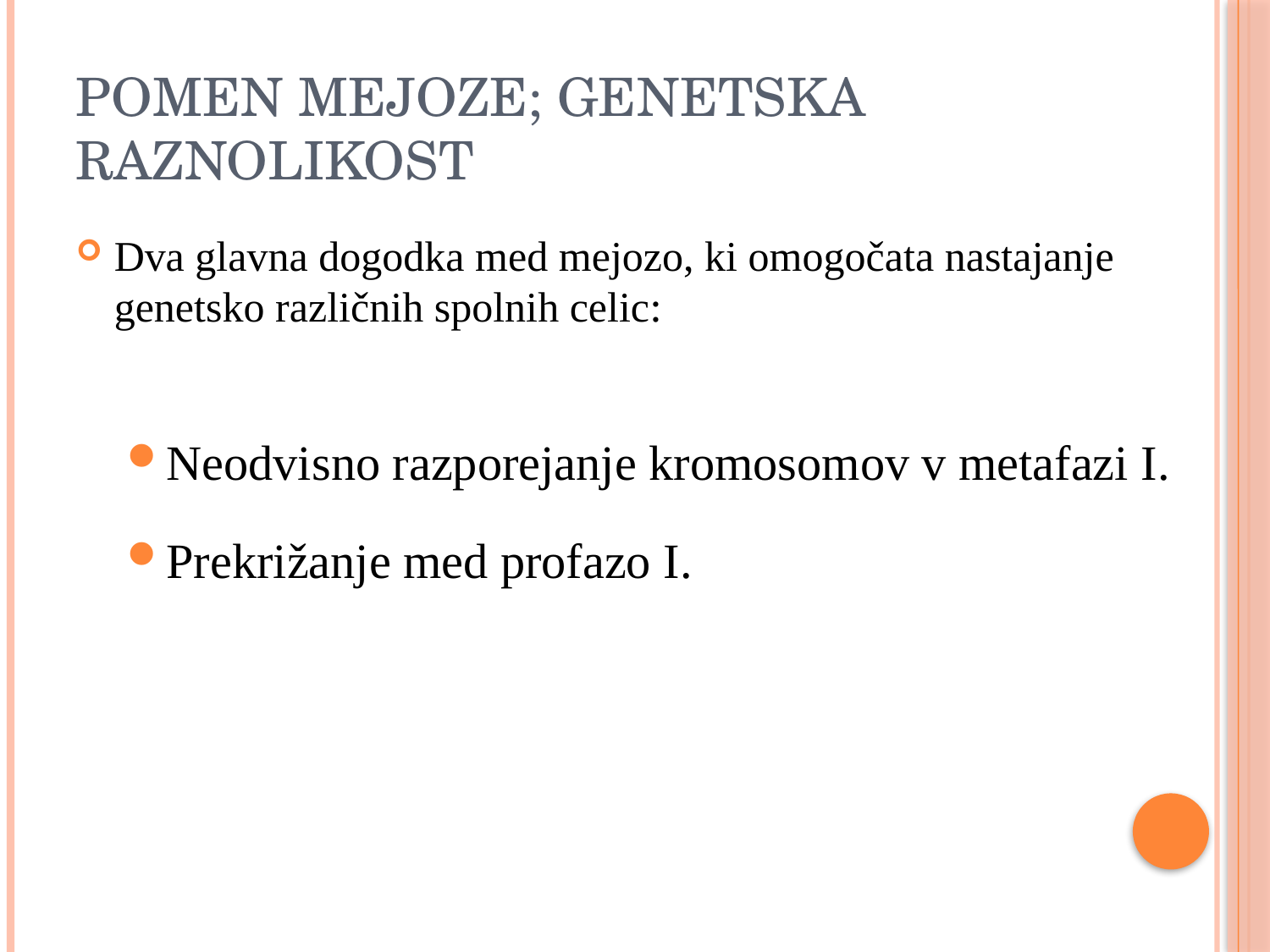

# Pomen mejoze; genetska raznolikost
Dva glavna dogodka med mejozo, ki omogočata nastajanje genetsko različnih spolnih celic:

Neodvisno razporejanje kromosomov v metafazi I.
Prekrižanje med profazo I.